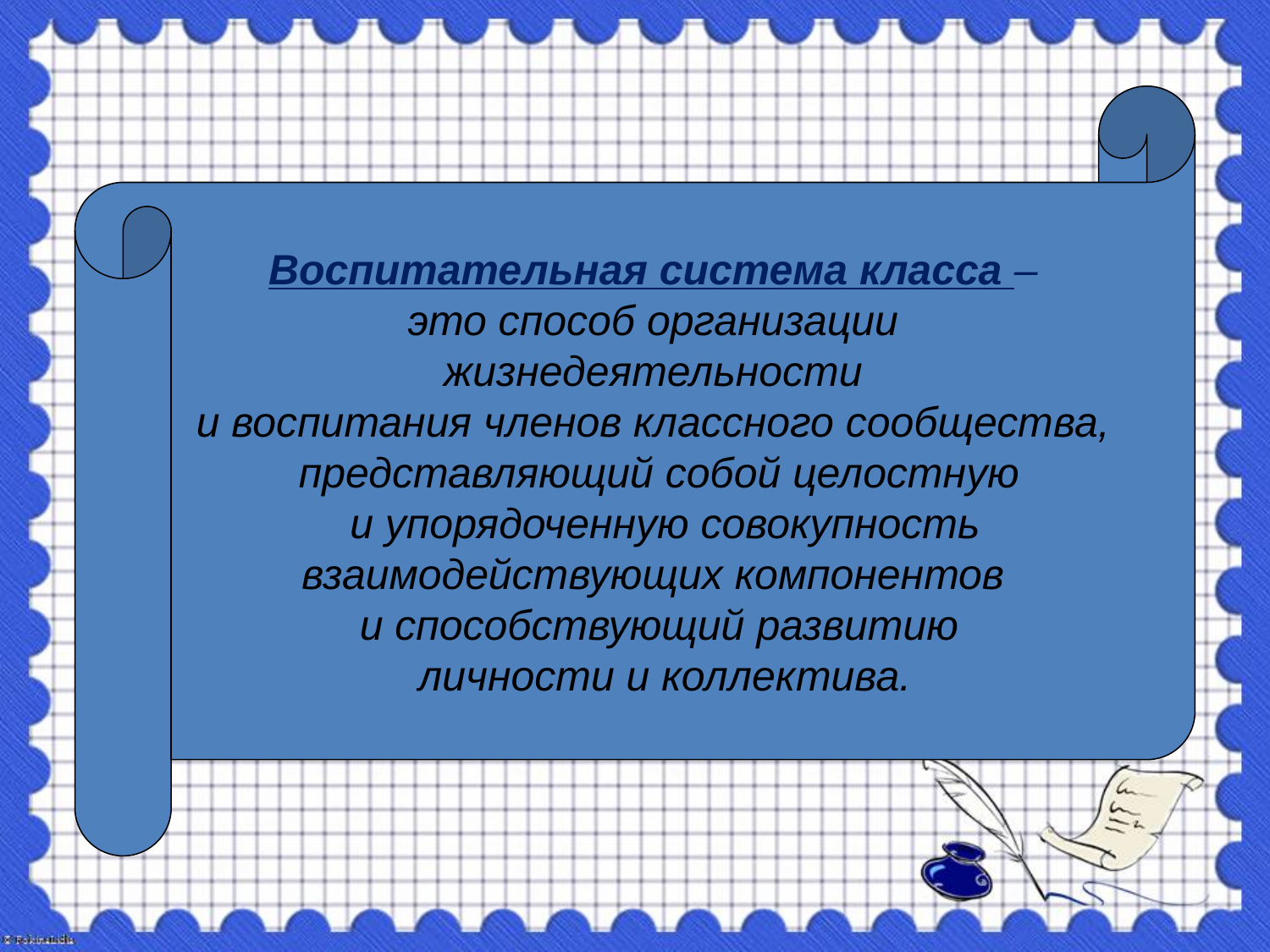

Воспитательная система класса –
это способ организации
жизнедеятельности
и воспитания членов классного сообщества,
представляющий собой целостную
 и упорядоченную совокупность
 взаимодействующих компонентов
и способствующий развитию
 личности и коллектива.